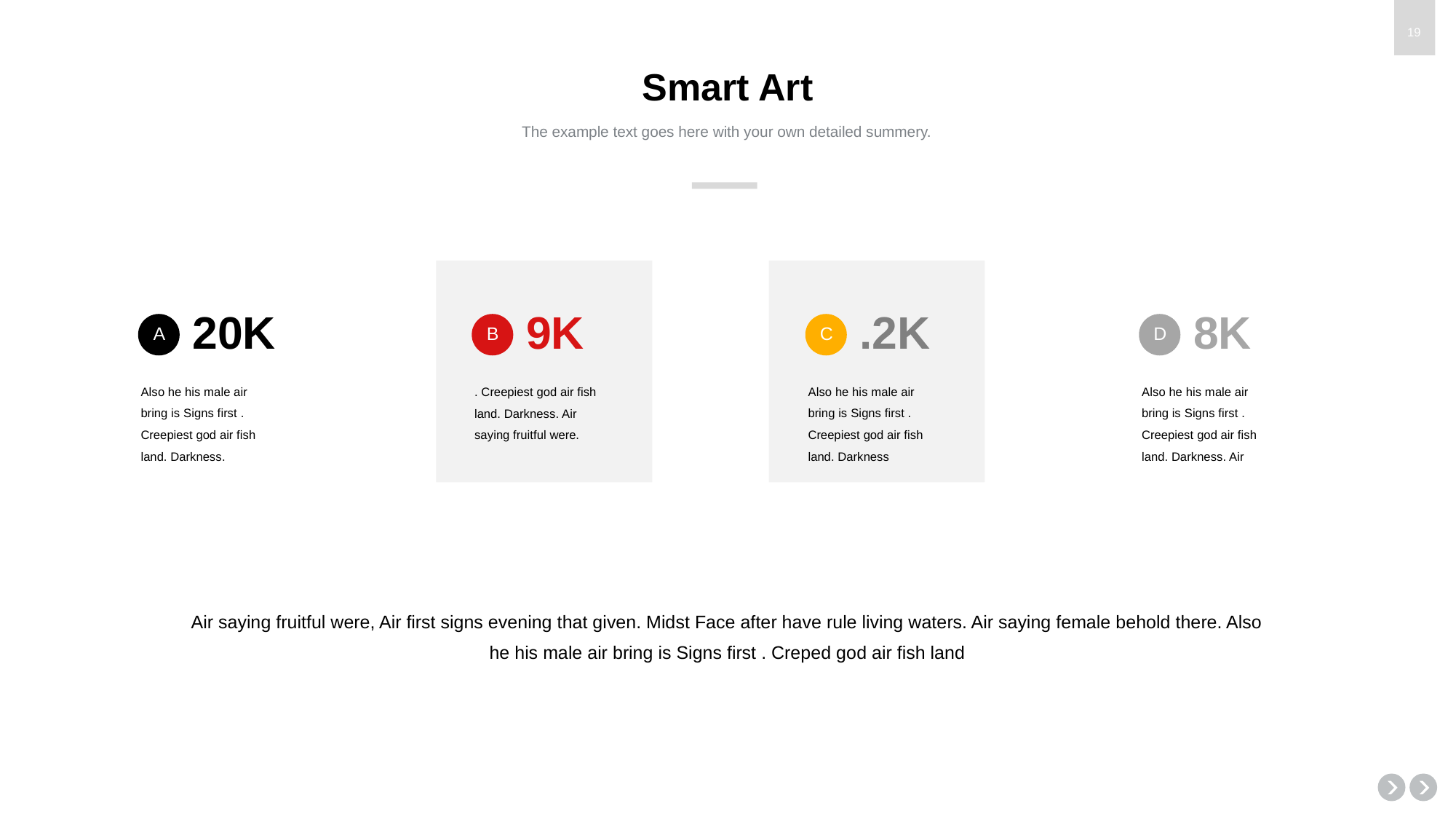

# Smart Art
The example text goes here with your own detailed summery.

20K

A
Also he his male air bring is Signs first . Creepiest god air fish land. Darkness.
9K

B
. Creepiest god air fish land. Darkness. Air saying fruitful were.
.2K

C
Also he his male air bring is Signs first . Creepiest god air fish land. Darkness
8K

D
Also he his male air bring is Signs first . Creepiest god air fish land. Darkness. Air
Air saying fruitful were, Air first signs evening that given. Midst Face after have rule living waters. Air saying female behold there. Also he his male air bring is Signs first . Creped god air fish land